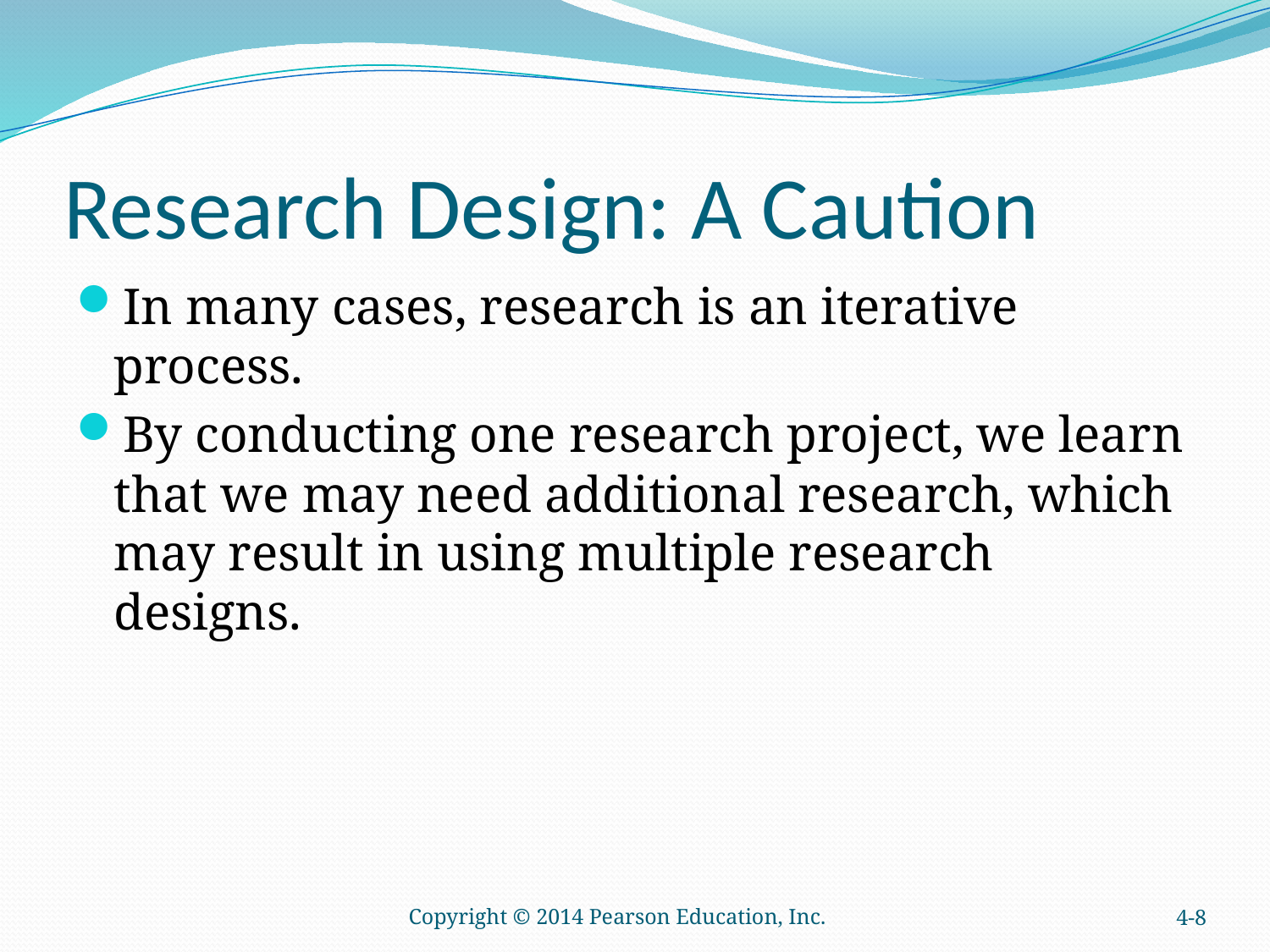

# Research Design: A Caution
In many cases, research is an iterative process.
By conducting one research project, we learn that we may need additional research, which may result in using multiple research designs.

Copyright © 2014 Pearson Education, Inc.
4-8